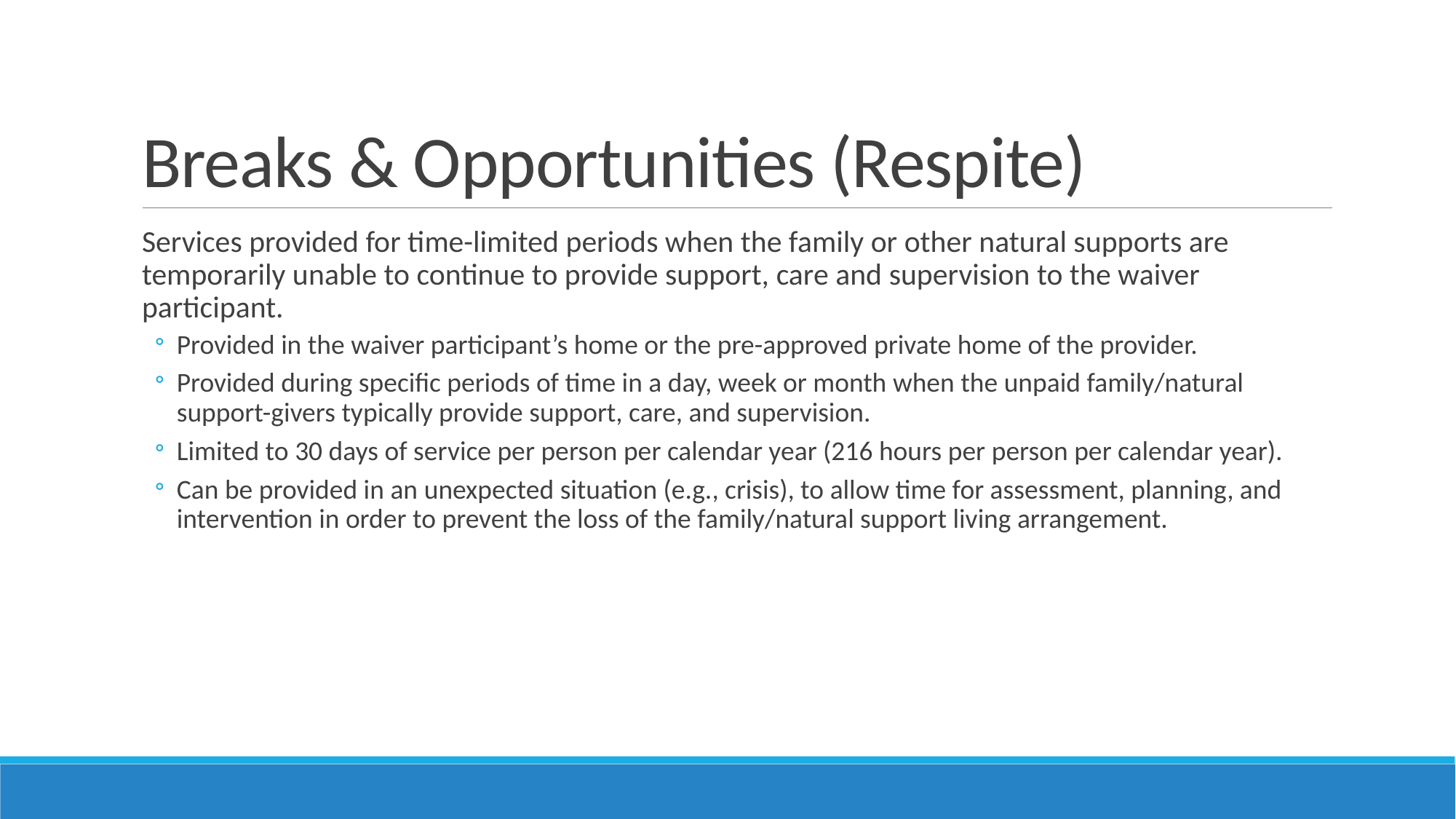

# Breaks & Opportunities (Respite)
Services provided for time-limited periods when the family or other natural supports are temporarily unable to continue to provide support, care and supervision to the waiver participant.
Provided in the waiver participant’s home or the pre-approved private home of the provider.
Provided during specific periods of time in a day, week or month when the unpaid family/natural support-givers typically provide support, care, and supervision.
Limited to 30 days of service per person per calendar year (216 hours per person per calendar year).
Can be provided in an unexpected situation (e.g., crisis), to allow time for assessment, planning, and intervention in order to prevent the loss of the family/natural support living arrangement.